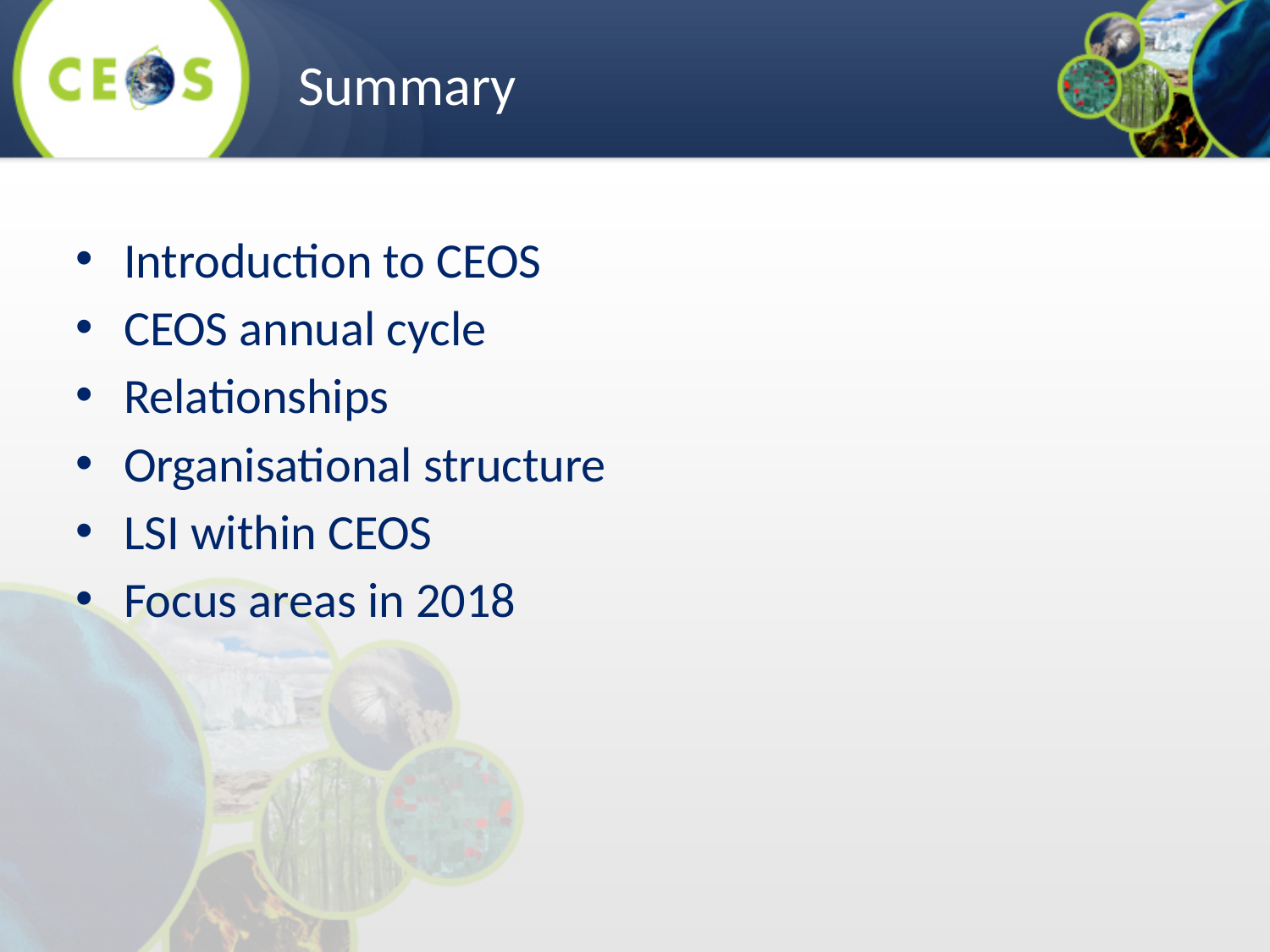

Summary
Introduction to CEOS
CEOS annual cycle
Relationships
Organisational structure
LSI within CEOS
Focus areas in 2018